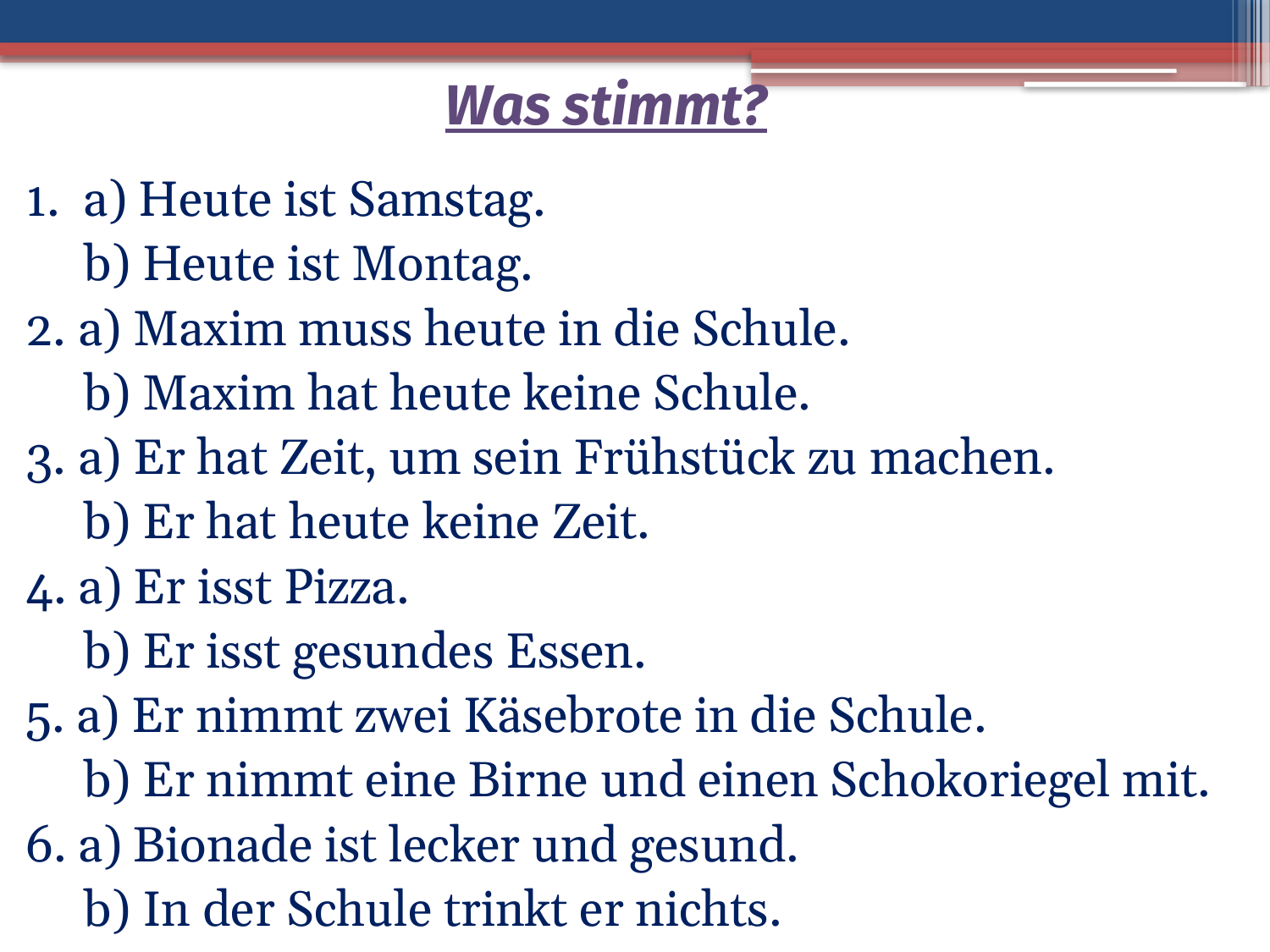

# Was stimmt?

1.  a) Heute ist Samstag.
     b) Heute ist Montag.
2. a) Maxim muss heute in die Schule.
     b) Maxim hat heute keine Schule.
3. a) Er hat Zeit, um sein Frühstück zu machen.
     b) Er hat heute keine Zeit.
4. a) Er isst Pizza.
     b) Er isst gesundes Essen.
5. a) Er nimmt zwei Käsebrote in die Schule.
     b) Er nimmt eine Birne und einen Schokoriegel mit.
6. a) Bionade ist lecker und gesund.
     b) In der Schule trinkt er nichts.